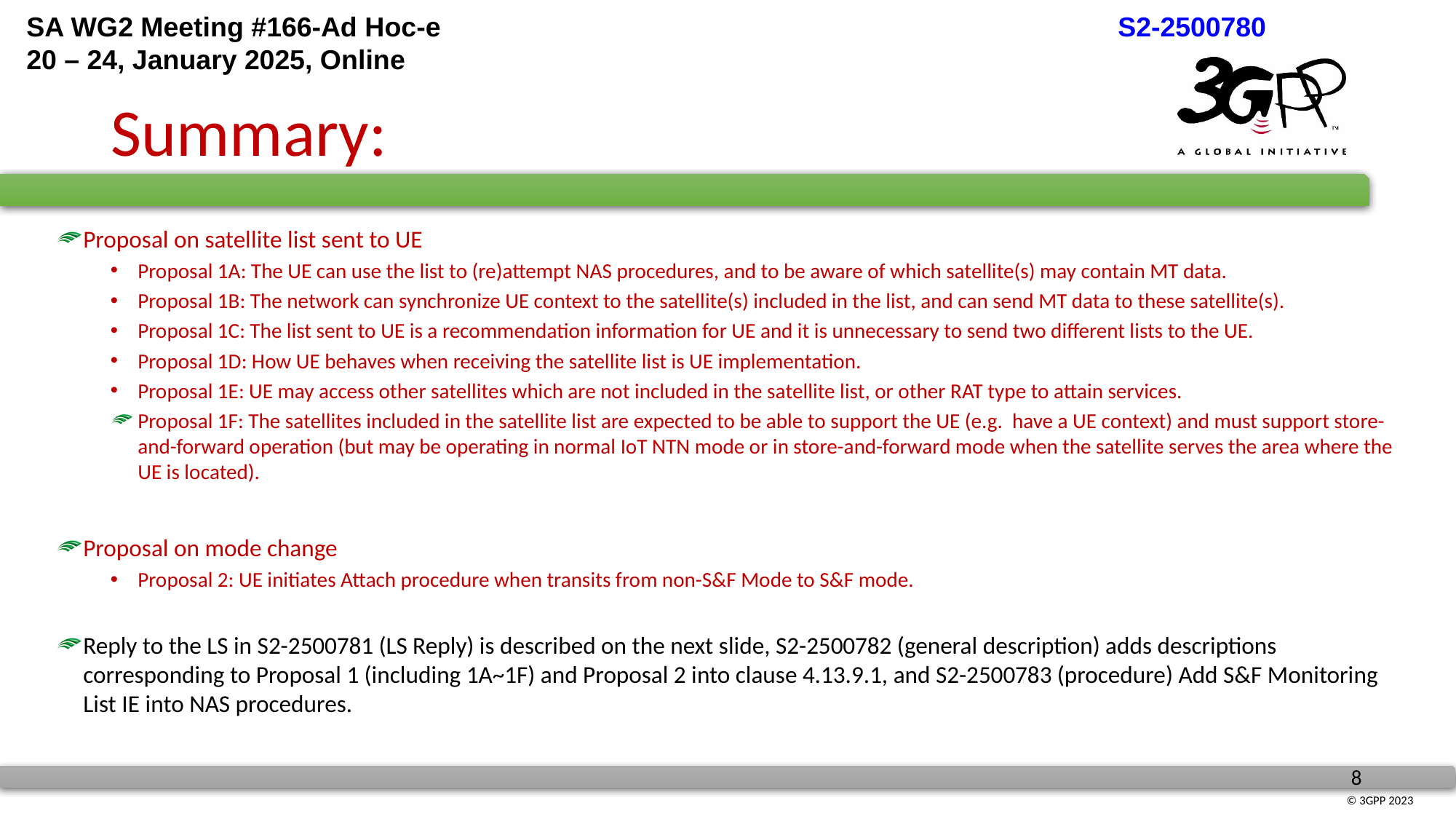

# Summary:
Proposal on satellite list sent to UE
Proposal 1A: The UE can use the list to (re)attempt NAS procedures, and to be aware of which satellite(s) may contain MT data.
Proposal 1B: The network can synchronize UE context to the satellite(s) included in the list, and can send MT data to these satellite(s).
Proposal 1C: The list sent to UE is a recommendation information for UE and it is unnecessary to send two different lists to the UE.
Proposal 1D: How UE behaves when receiving the satellite list is UE implementation.
Proposal 1E: UE may access other satellites which are not included in the satellite list, or other RAT type to attain services.
Proposal 1F: The satellites included in the satellite list are expected to be able to support the UE (e.g.  have a UE context) and must support store-and-forward operation (but may be operating in normal IoT NTN mode or in store-and-forward mode when the satellite serves the area where the UE is located).

Proposal on mode change
Proposal 2: UE initiates Attach procedure when transits from non-S&F Mode to S&F mode.

Reply to the LS in S2-2500781 (LS Reply) is described on the next slide, S2-2500782 (general description) adds descriptions corresponding to Proposal 1 (including 1A~1F) and Proposal 2 into clause 4.13.9.1, and S2-2500783 (procedure) Add S&F Monitoring List IE into NAS procedures.